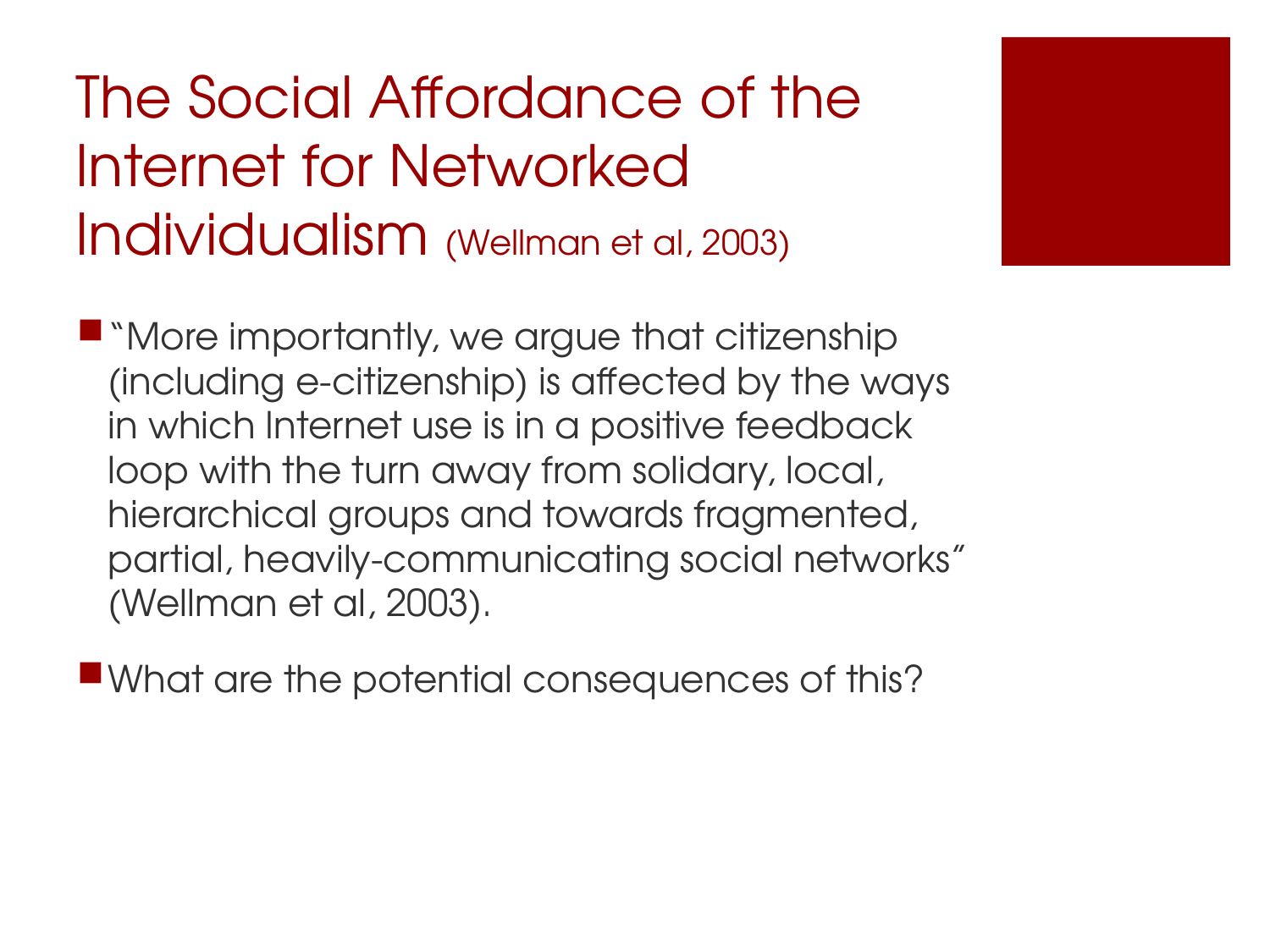

The Social Affordance of the Internet for Networked Individualism (Wellman et al, 2003)
“More importantly, we argue that citizenship (including e-citizenship) is affected by the ways in which Internet use is in a positive feedback loop with the turn away from solidary, local, hierarchical groups and towards fragmented, partial, heavily-communicating social networks” (Wellman et al, 2003).
What are the potential consequences of this?